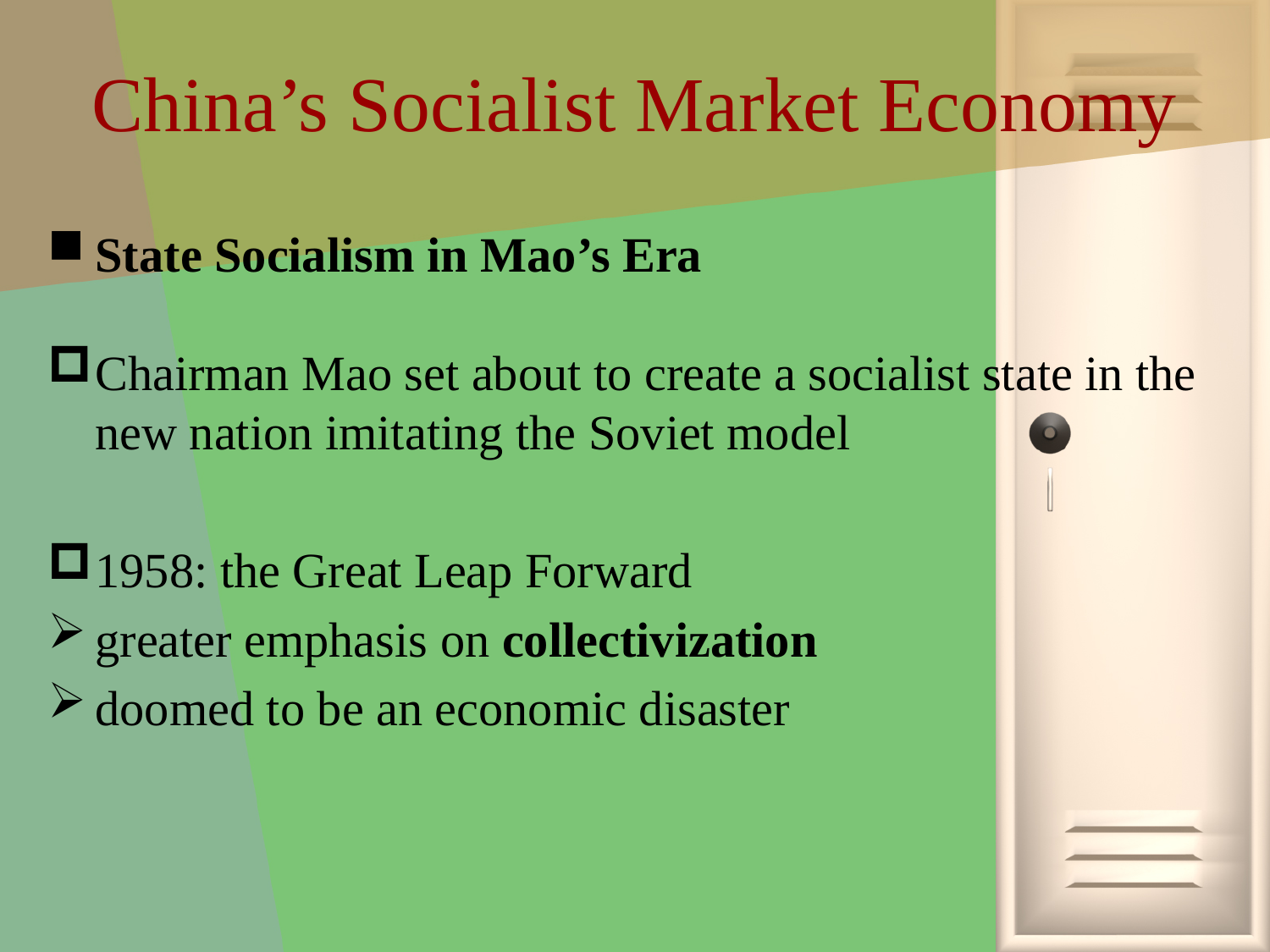

# China’s Socialist Market Economy
State Socialism in Mao’s Era

Chairman Mao set about to create a socialist state in the new nation imitating the Soviet model

1958: the Great Leap Forward
greater emphasis on collectivization
doomed to be an economic disaster